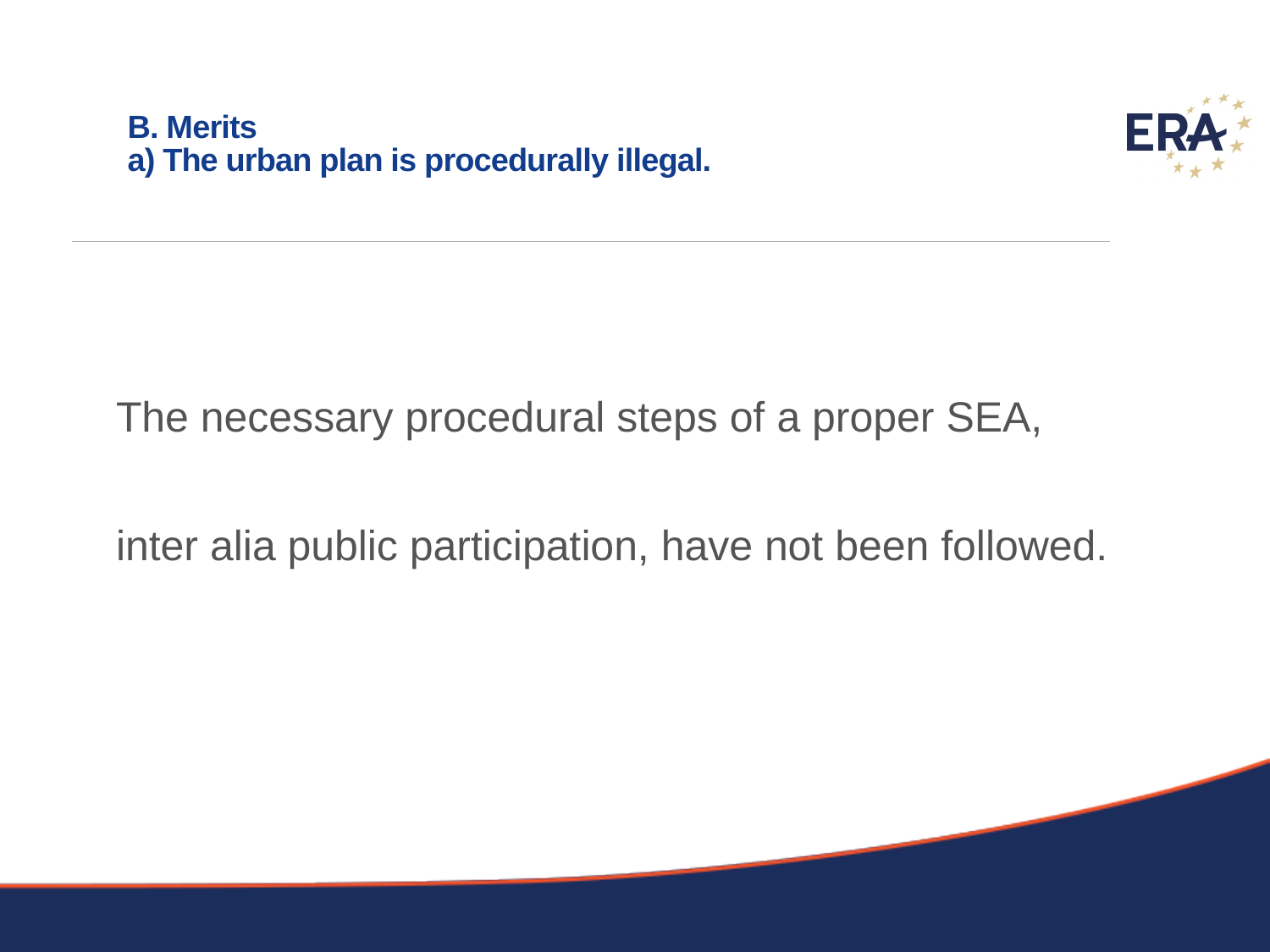

# B. Merits a) The urban plan is procedurally illegal.

The necessary procedural steps of a proper SEA,

inter alia public participation, have not been followed.